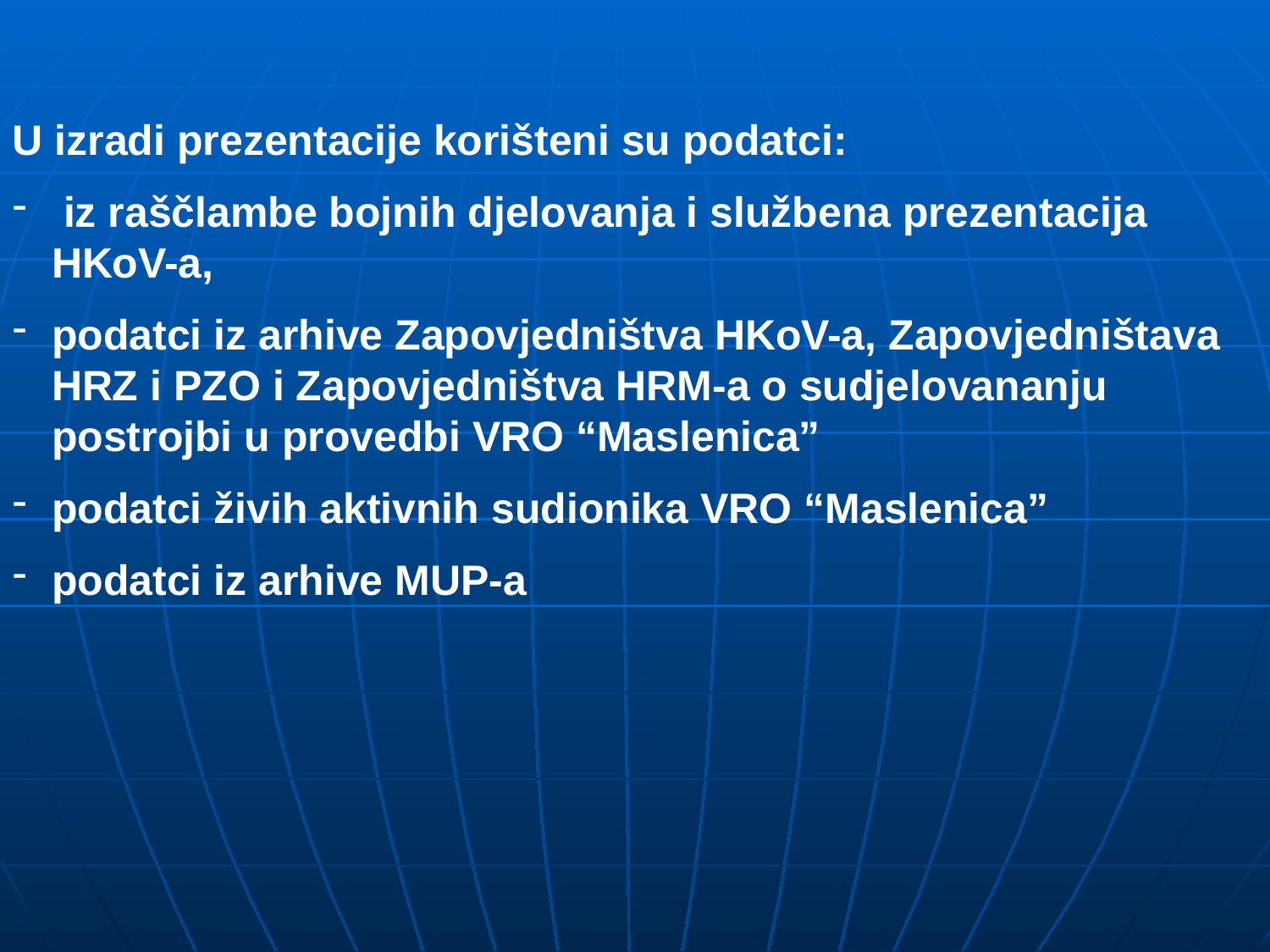

U izradi prezentacije korišteni su podatci:
 iz raščlambe bojnih djelovanja i službena prezentacija HKoV-a,
podatci iz arhive Zapovjedništva HKoV-a, Zapovjedništava HRZ i PZO i Zapovjedništva HRM-a o sudjelovananju postrojbi u provedbi VRO “Maslenica”
podatci živih aktivnih sudionika VRO “Maslenica”
podatci iz arhive MUP-a